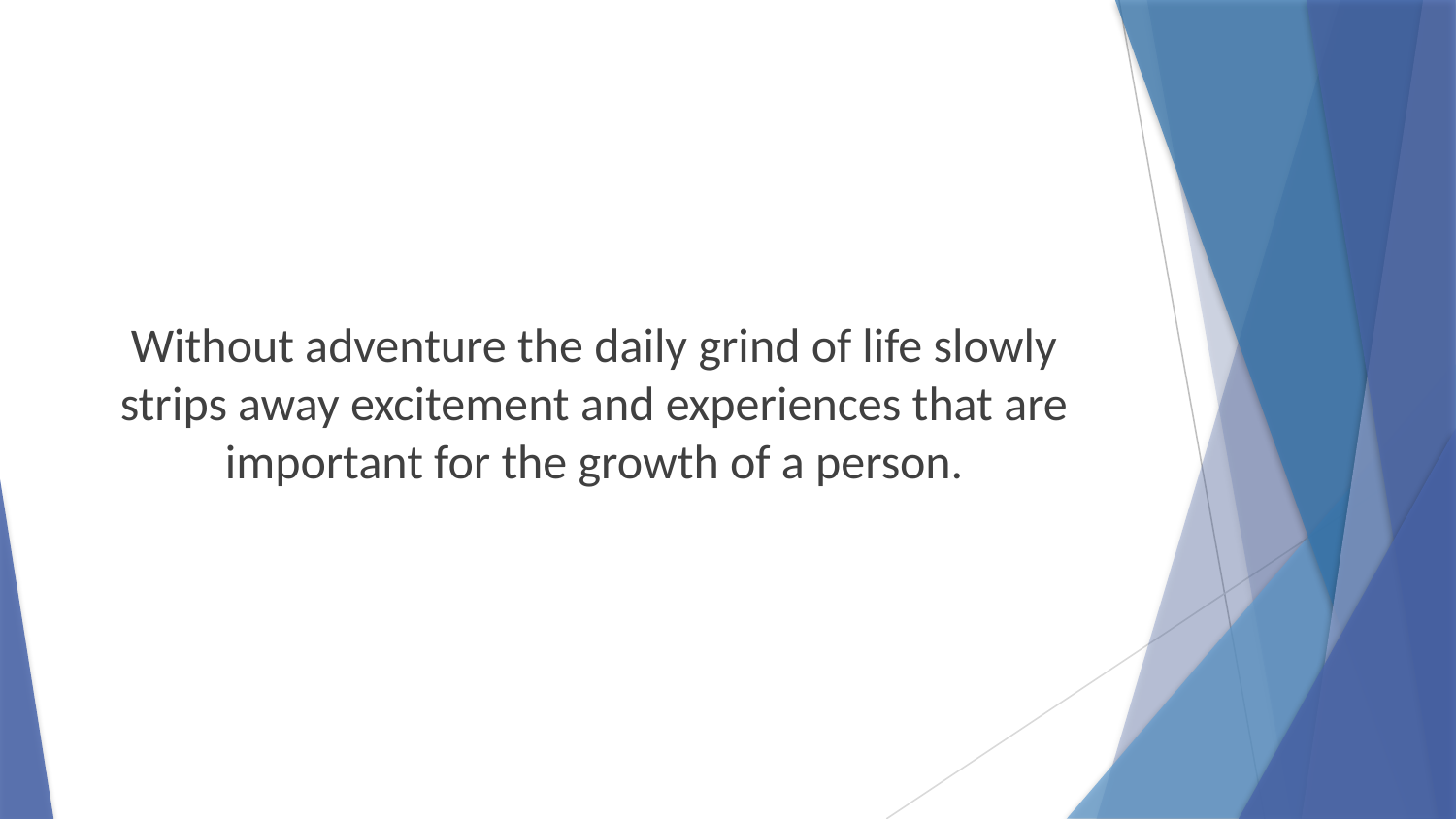

Without adventure the daily grind of life slowly strips away excitement and experiences that are important for the growth of a person.